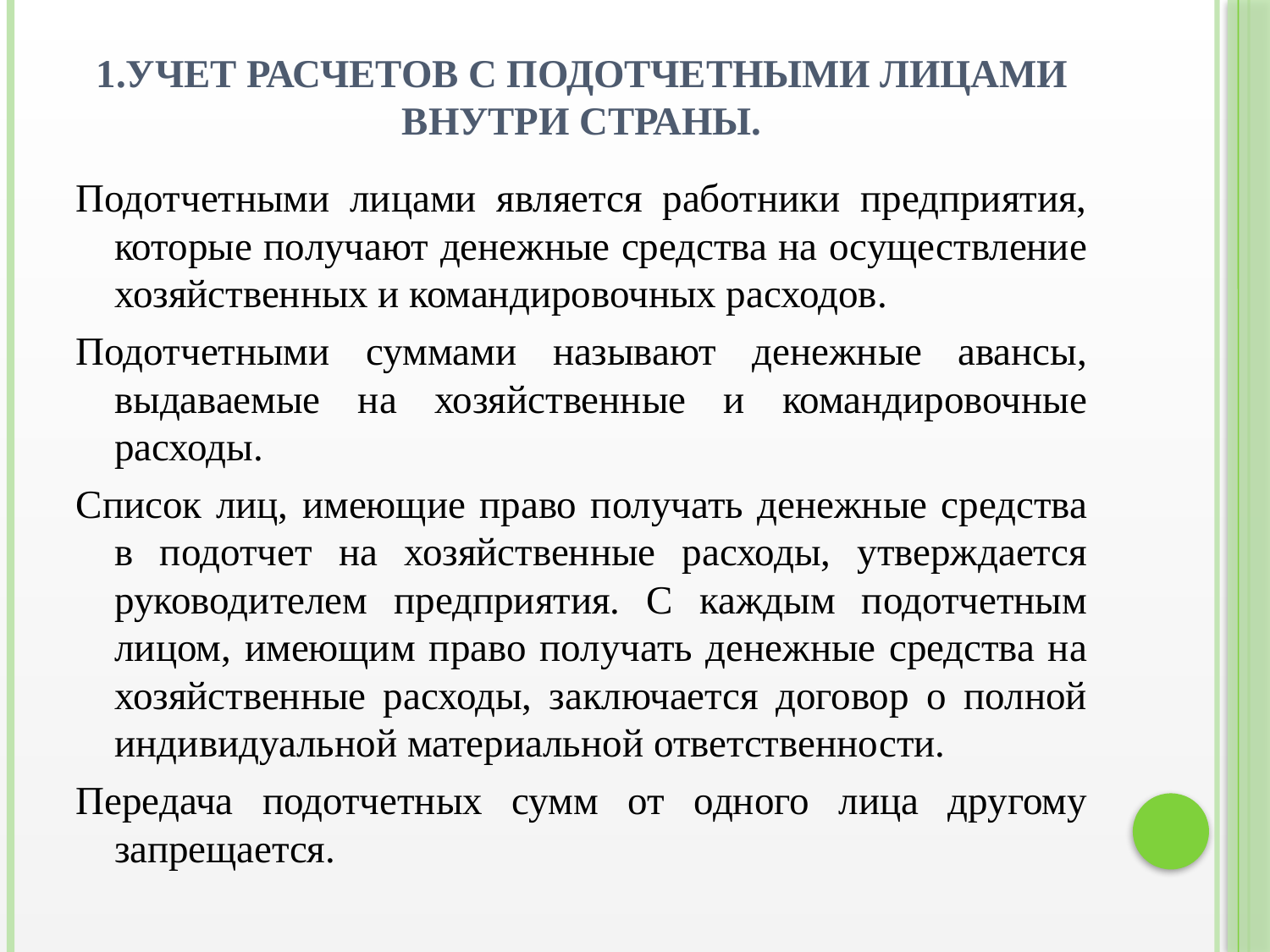

# 1.Учет расчетов с подотчетными лицами внутри страны.
Подотчетными лицами является работники предприятия, которые получают денежные средства на осуществление хозяйственных и командировочных расходов.
Подотчетными суммами называют денежные авансы, выдаваемые на хозяйственные и командировочные расходы.
Список лиц, имеющие право получать денежные средства в подотчет на хозяйственные расходы, утверждается руководителем предприятия. С каждым подотчетным лицом, имеющим право получать денежные средства на хозяйственные расходы, заключается договор о полной индивидуальной материальной ответственности.
Передача подотчетных сумм от одного лица другому запрещается.